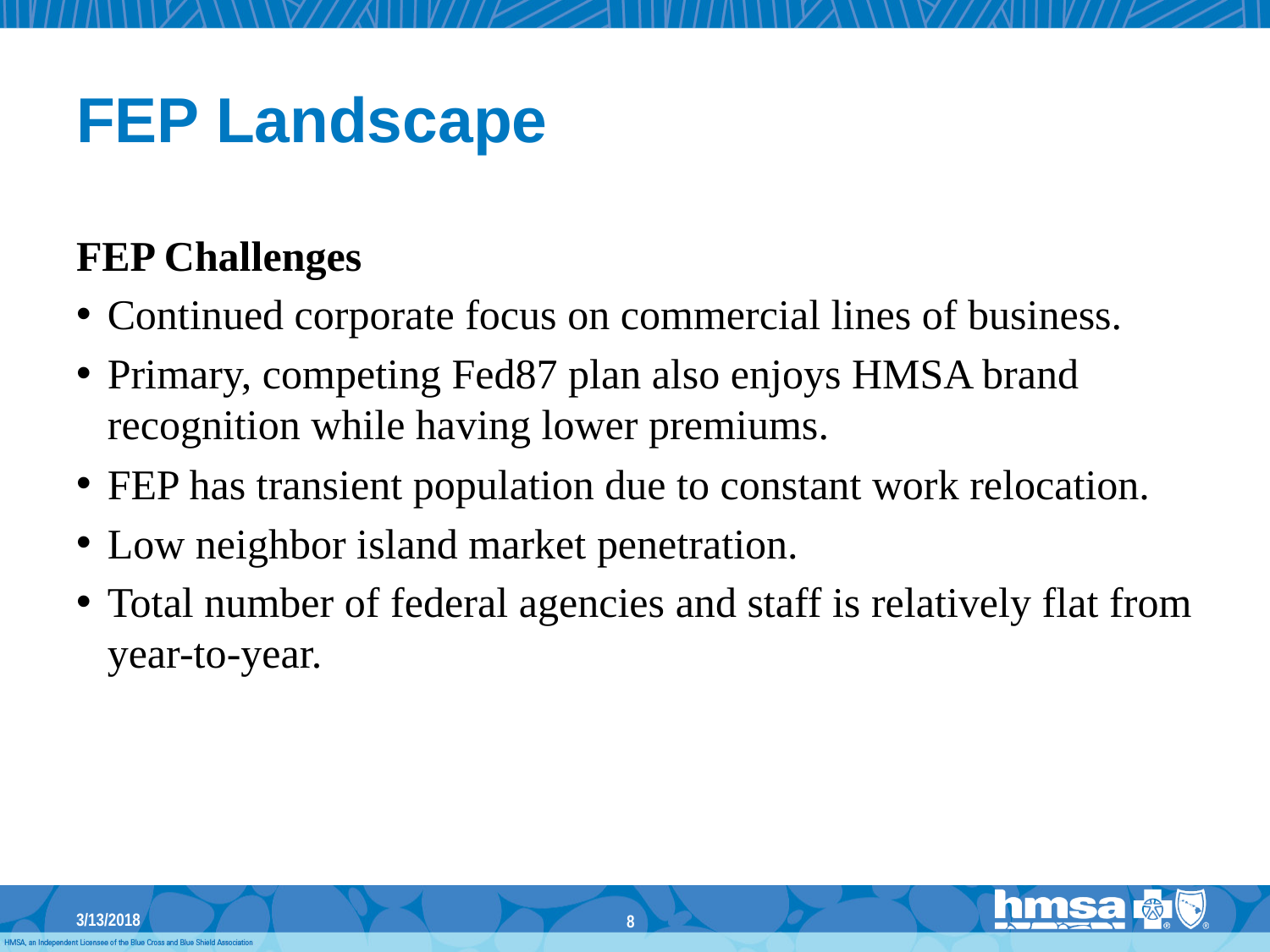

# FEP Landscape
FEP Challenges
Continued corporate focus on commercial lines of business.
Primary, competing Fed87 plan also enjoys HMSA brand recognition while having lower premiums.
FEP has transient population due to constant work relocation.
Low neighbor island market penetration.
Total number of federal agencies and staff is relatively flat from year-to-year.

3/13/2018
8